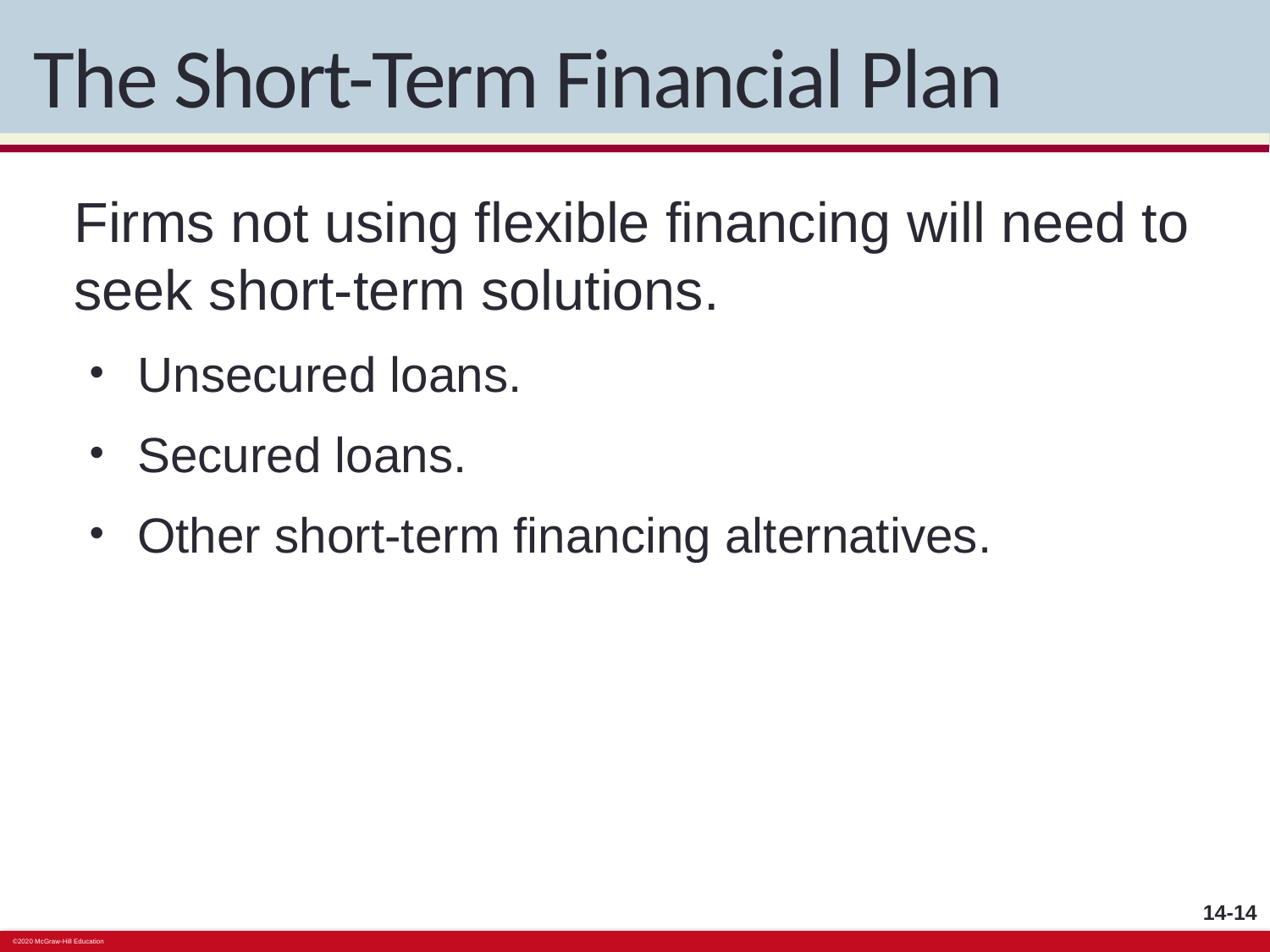

# The Short-Term Financial Plan
Firms not using flexible financing will need to seek short-term solutions.
Unsecured loans.
Secured loans.
Other short-term financing alternatives.